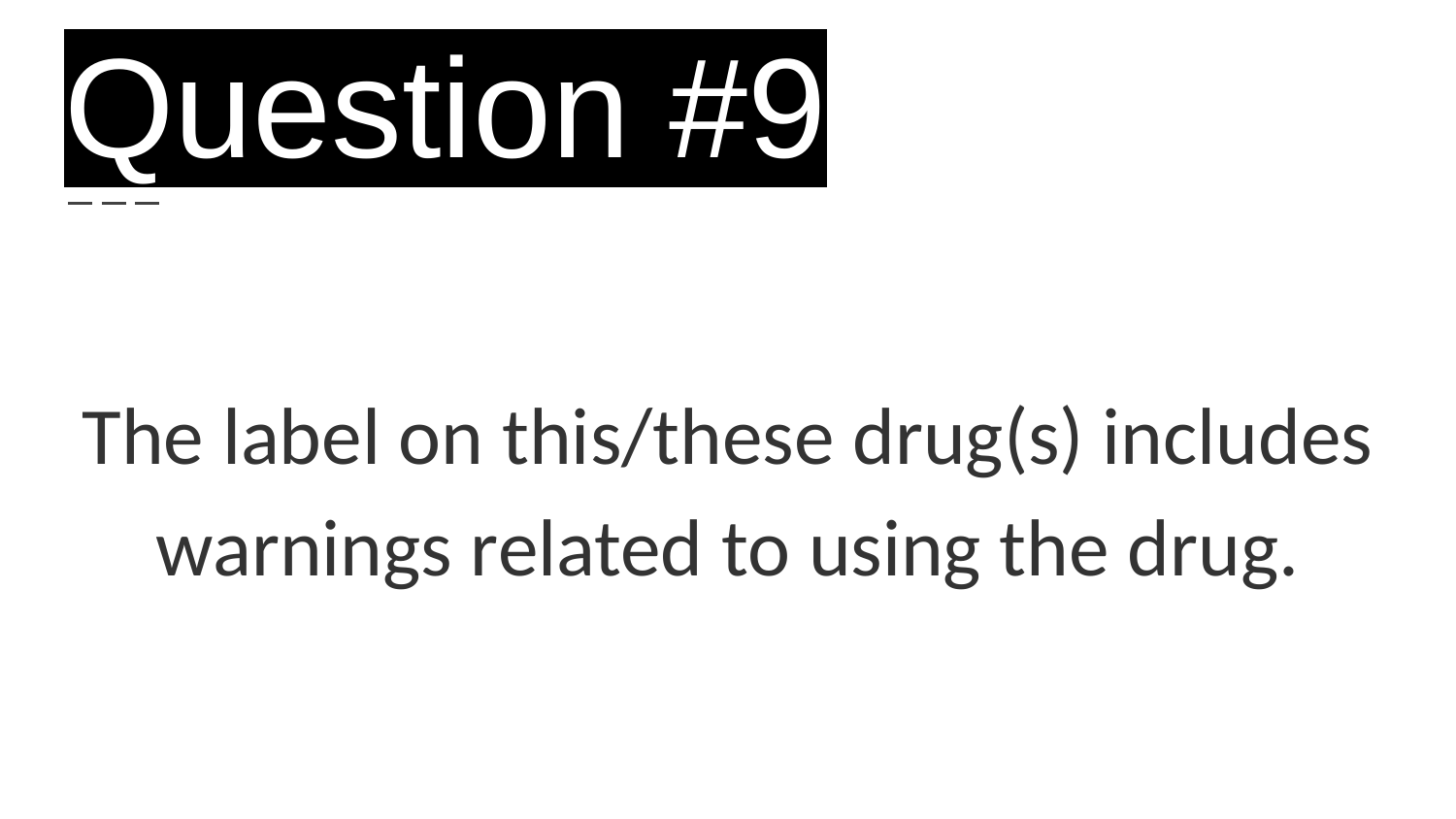

# Question #9
The label on this/these drug(s) includes warnings related to using the drug.